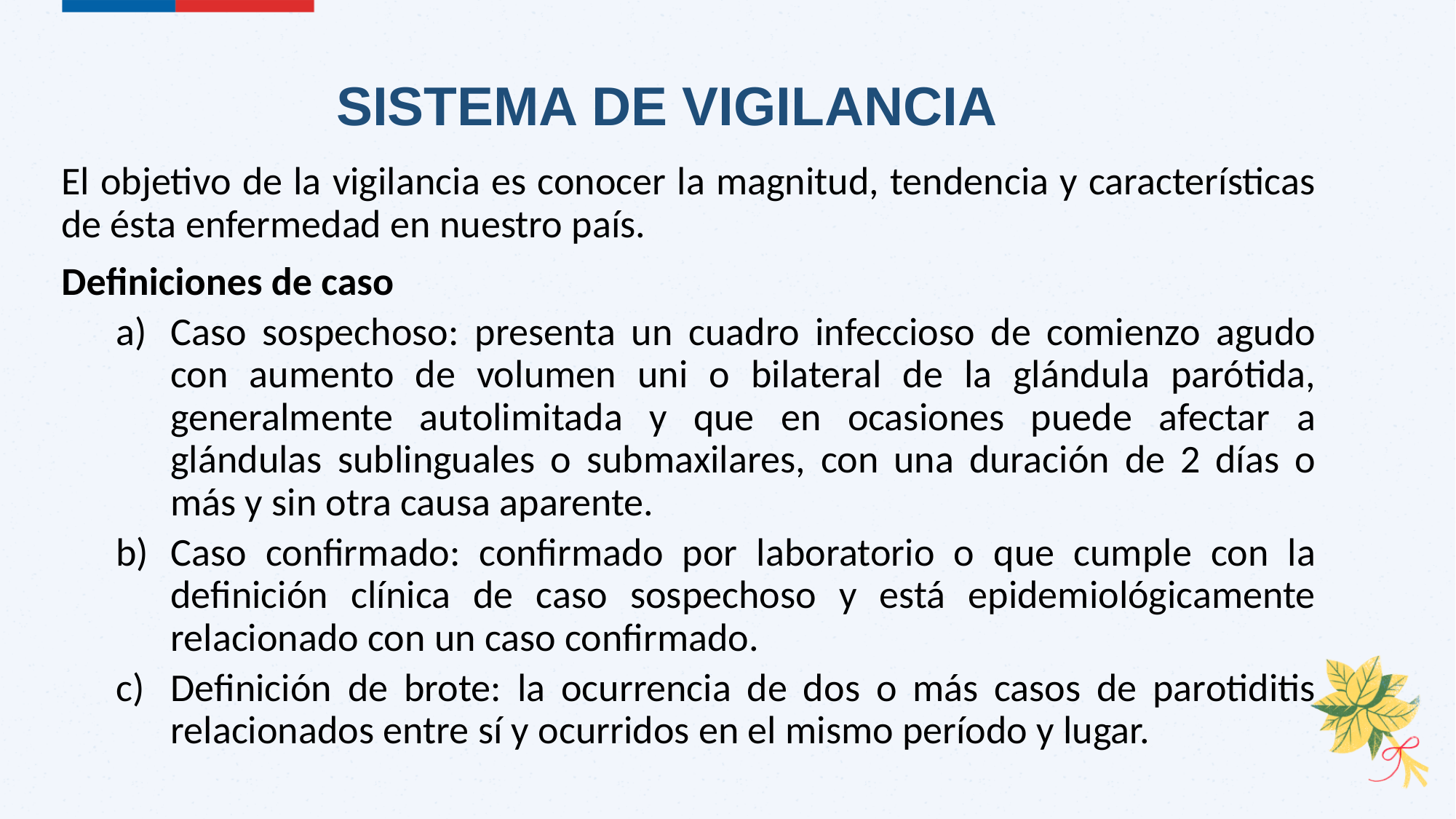

# SISTEMA DE VIGILANCIA
El objetivo de la vigilancia es conocer la magnitud, tendencia y características de ésta enfermedad en nuestro país.
Definiciones de caso
Caso sospechoso: presenta un cuadro infeccioso de comienzo agudo con aumento de volumen uni o bilateral de la glándula parótida, generalmente autolimitada y que en ocasiones puede afectar a glándulas sublinguales o submaxilares, con una duración de 2 días o más y sin otra causa aparente.
Caso confirmado: confirmado por laboratorio o que cumple con la definición clínica de caso sospechoso y está epidemiológicamente relacionado con un caso confirmado.
Definición de brote: la ocurrencia de dos o más casos de parotiditis relacionados entre sí y ocurridos en el mismo período y lugar.